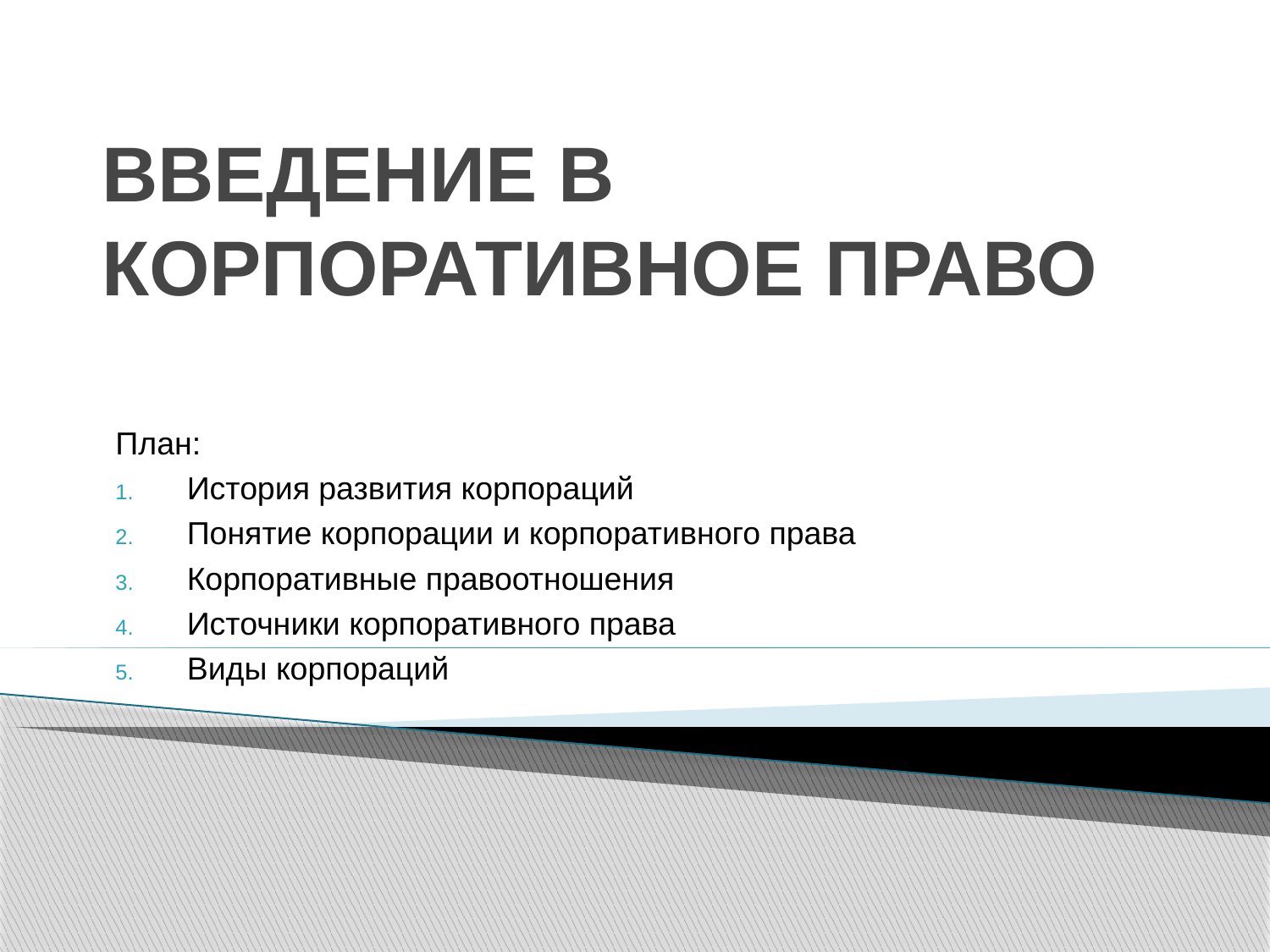

# ВВЕДЕНИЕ В КОРПОРАТИВНОЕ ПРАВО
План:
История развития корпораций
Понятие корпорации и корпоративного права
Корпоративные правоотношения
Источники корпоративного права
Виды корпораций